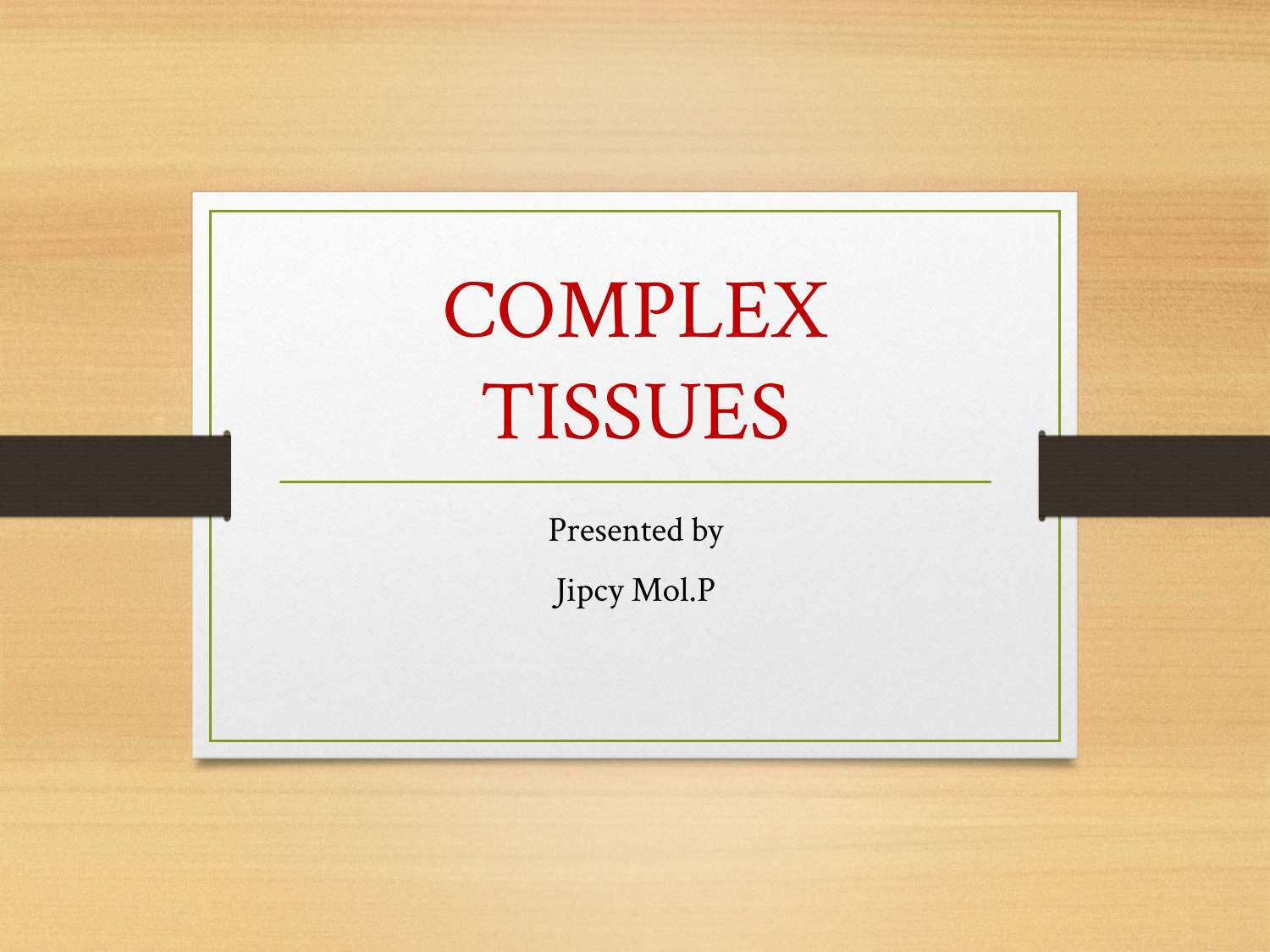

# COMPLEX TISSUES
Presented by
Jipcy Mol.P